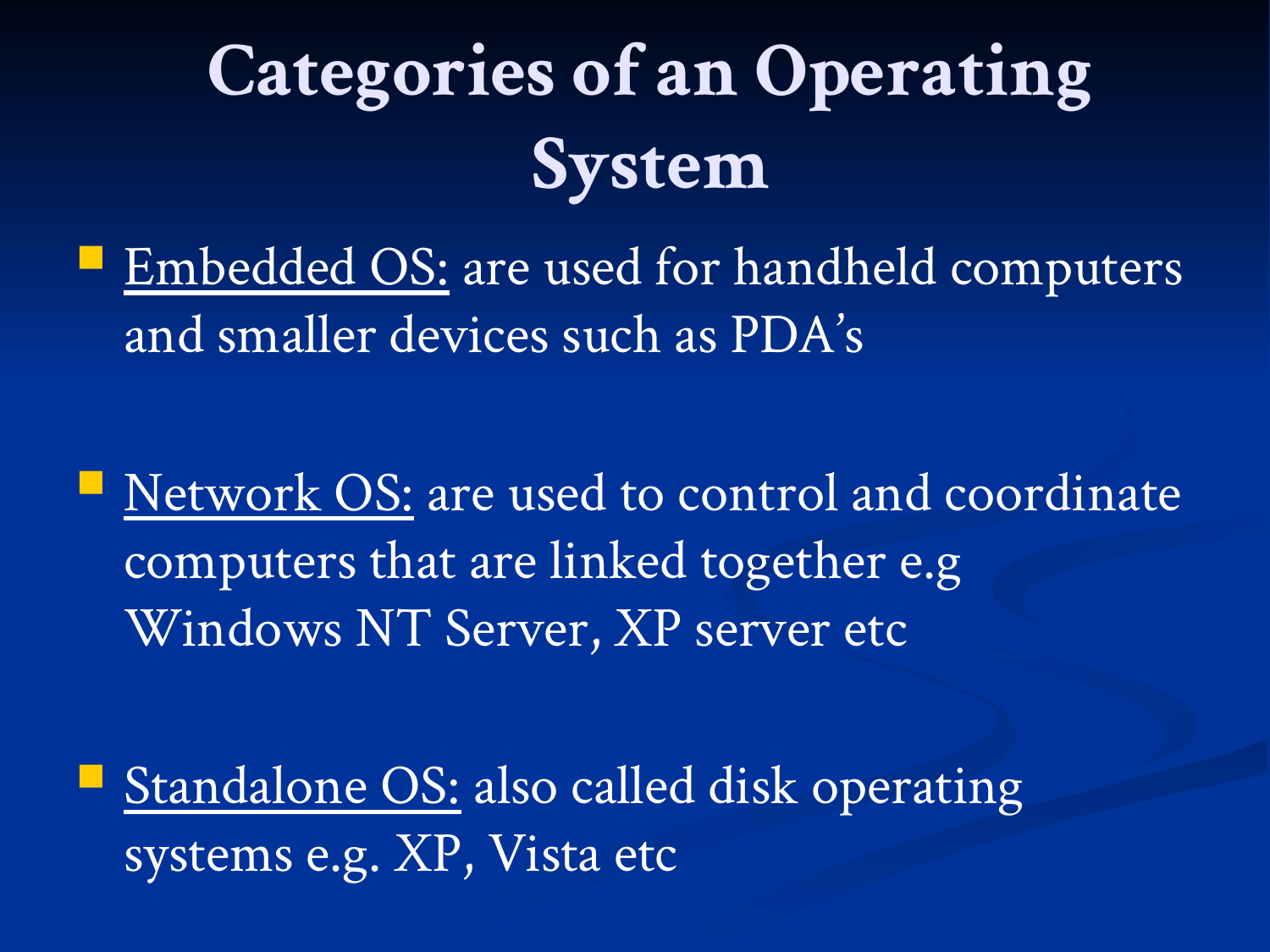

Categories of an Operating System
Embedded OS: are used for handheld computers and smaller devices such as PDA’s

Network OS: are used to control and coordinate computers that are linked together e.g Windows NT Server, XP server etc

Standalone OS: also called disk operating systems e.g. XP, Vista etc